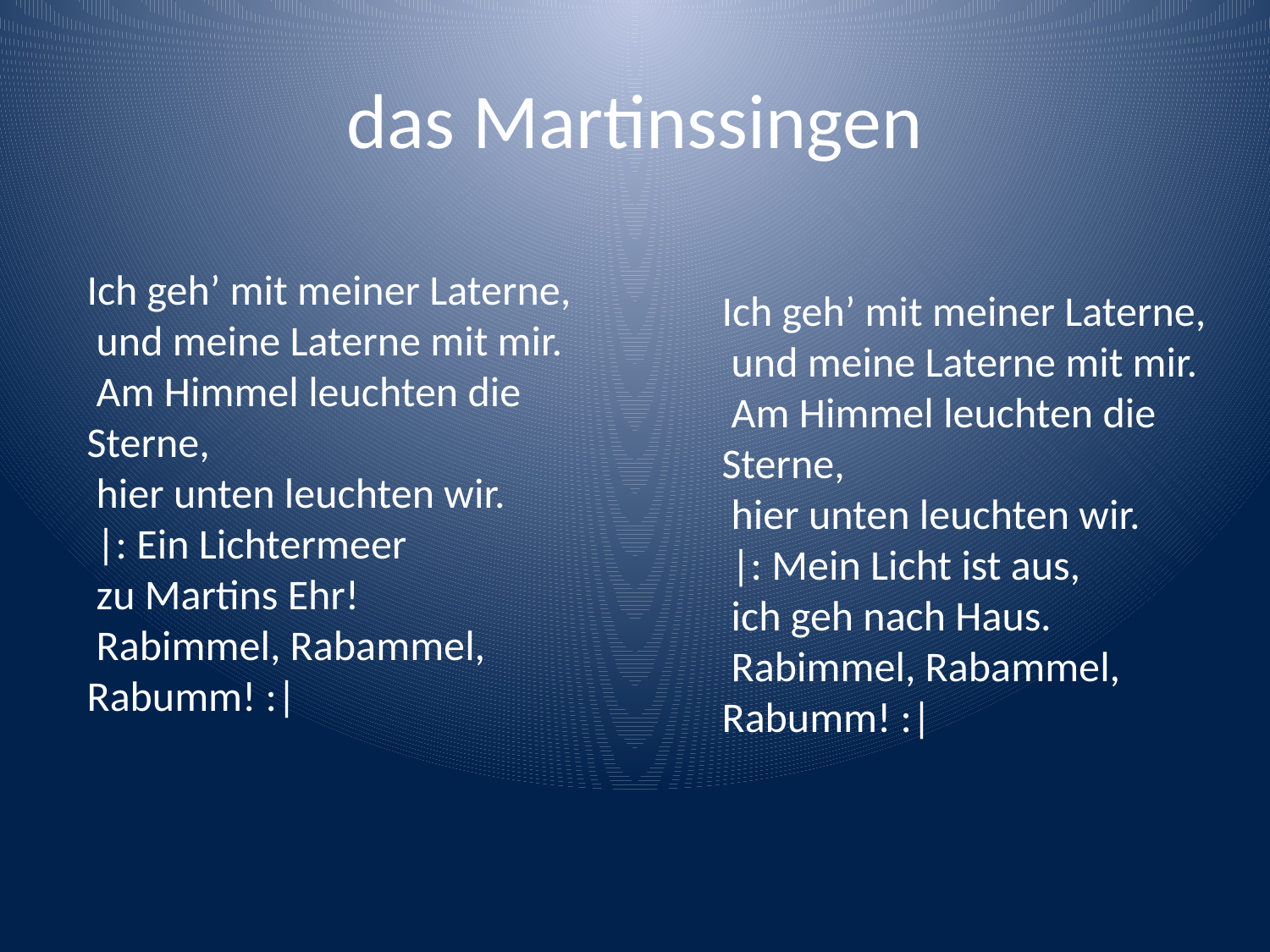

# das Martinssingen
Ich geh’ mit meiner Laterne,
 und meine Laterne mit mir.
 Am Himmel leuchten die Sterne,
 hier unten leuchten wir.
 |: Ein Lichtermeer
 zu Martins Ehr!
 Rabimmel, Rabammel, Rabumm! :|
Ich geh’ mit meiner Laterne,
 und meine Laterne mit mir.
 Am Himmel leuchten die Sterne,
 hier unten leuchten wir.
 |: Mein Licht ist aus,
 ich geh nach Haus.
 Rabimmel, Rabammel, Rabumm! :|